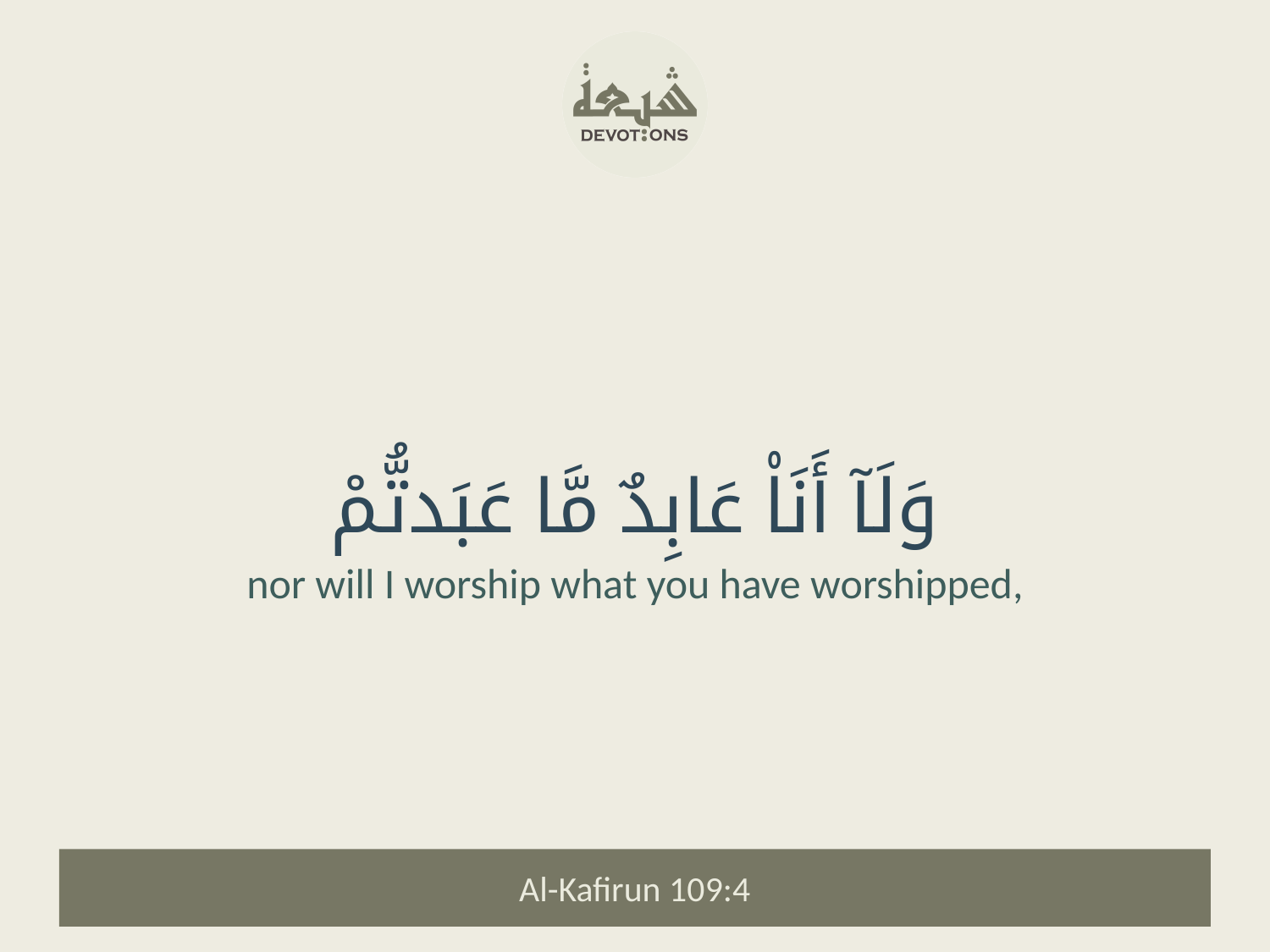

وَلَآ أَنَا۠ عَابِدٌ مَّا عَبَدتُّمْ
nor will I worship what you have worshipped,
Al-Kafirun 109:4